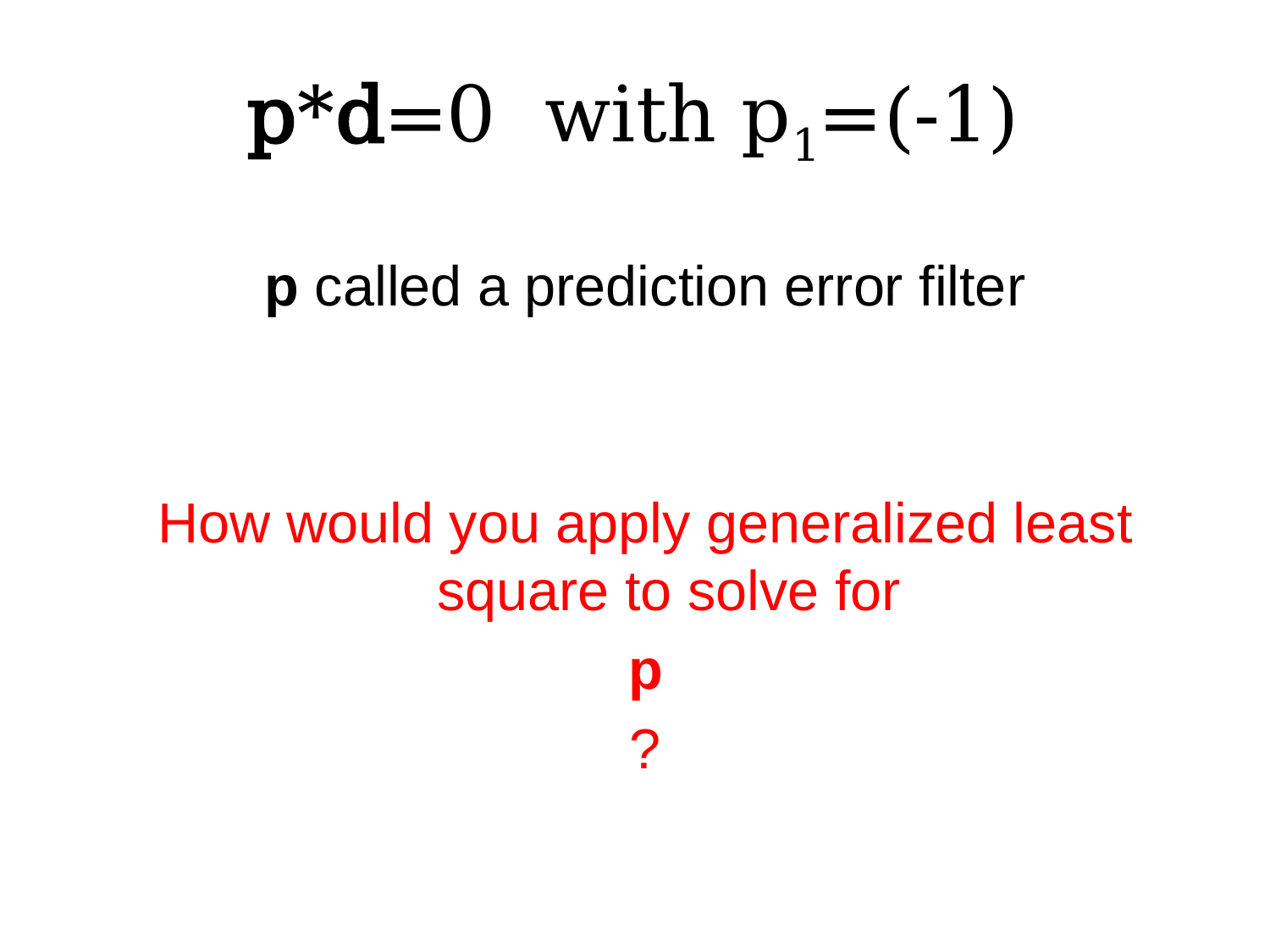

# p*d=0  with p1=(-1)
p called a prediction error filter

How would you apply generalized least square to solve for
p
?